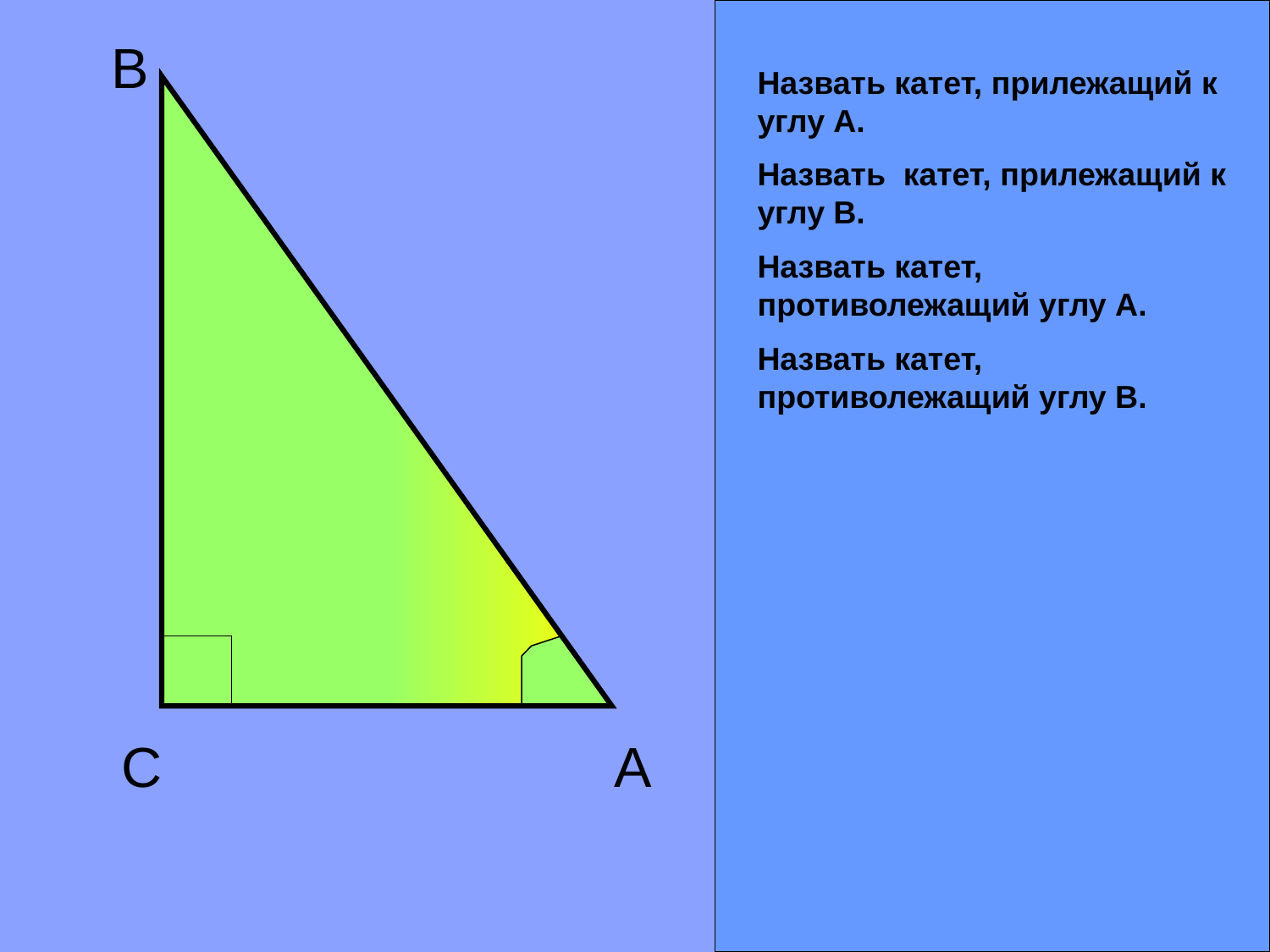

B
Назвать катет, прилежащий к углу А.
Назвать  катет, прилежащий к углу В.
Назвать катет, противолежащий углу А.
Назвать катет, противолежащий углу В.

C
A